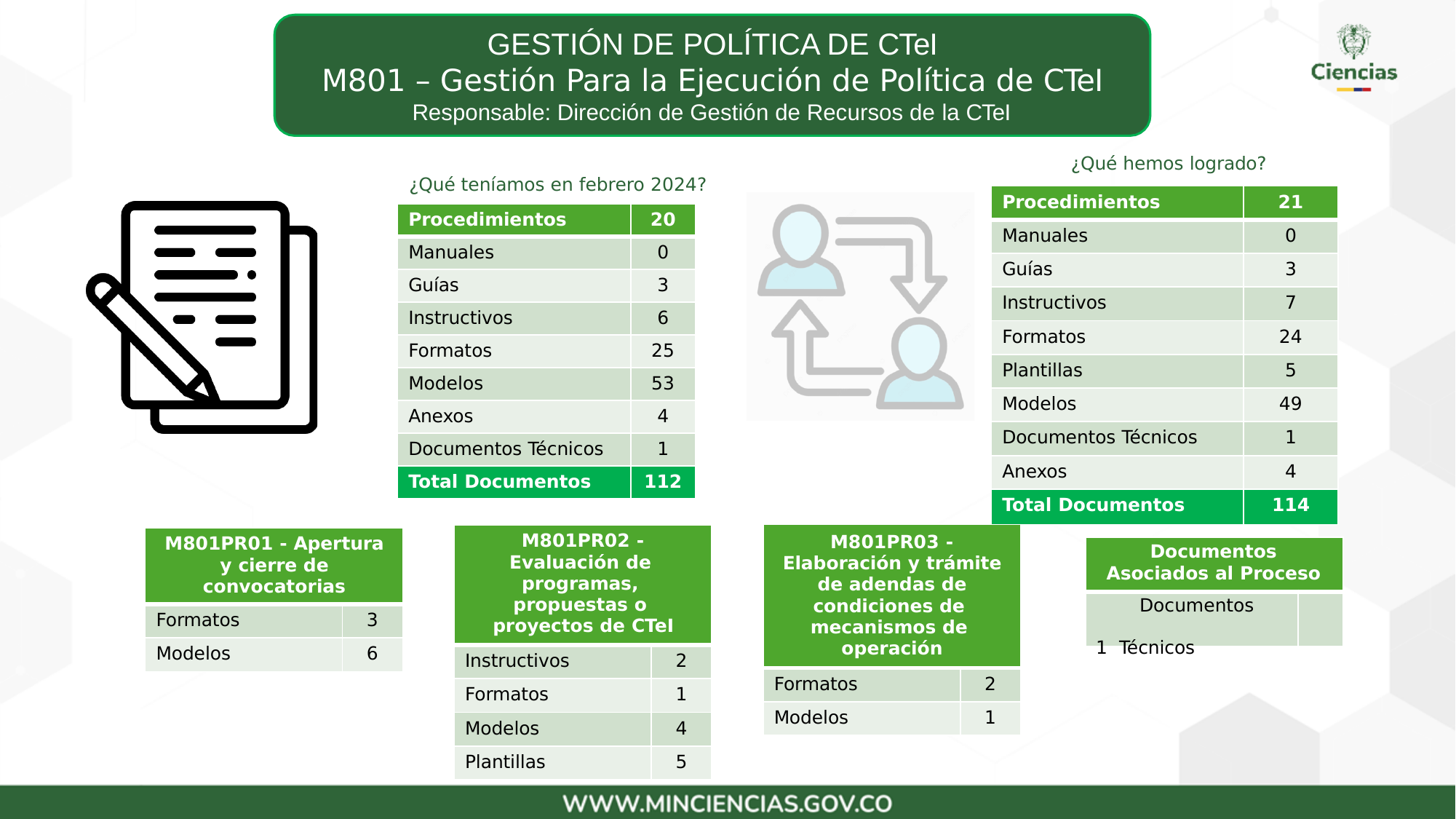

# GESTIÓN DE POLÍTICA DE CTeI
M801 – Gestión Para la Ejecución de Política de CTeI

Responsable: Dirección de Gestión de Recursos de la CTeI

¿Qué hemos logrado?
¿Qué teníamos en febrero 2024?
|  |  | Procedimientos |  | 21 |
| --- | --- | --- | --- | --- |
|  |  | Manuales |  | 0 |
|  |  | Guías |  | 3 |
|  |  | Instructivos |  | 7 |
|  |  | Formatos |  | 24 |
|  |  | Plantillas |  | 5 |
|  |  | Modelos |  | 49 |
|  |  | Documentos Técnicos |  | 1 |
|  |  | Anexos |  | 4 |
|  |  | Total Documentos |  | 114 |
| M801PR03 - Elaboración y trámite de adendas de condiciones de mecanismos de operación |  |  | Documentos Asociados al Proceso Documentos 1 Técnicos |  |
| Formatos | 2 |  |  |  |
| Modelos | 1 |  |  |  |

| Procedimientos | 20 |
| --- | --- |
| Manuales | 0 |
| Guías | 3 |
| Instructivos | 6 |
| Formatos | 25 |
| Modelos | 53 |
| Anexos | 4 |
| Documentos Técnicos | 1 |
| Total Documentos | 112 |
| M801PR02 - Evaluación de programas, propuestas o proyectos de CTeI |  |
| --- | --- |
| Instructivos | 2 |
| Formatos | 1 |
| Modelos | 4 |
| Plantillas | 5 |
| M801PR01 - Apertura y cierre de convocatorias |  |
| --- | --- |
| Formatos | 3 |
| Modelos | 6 |